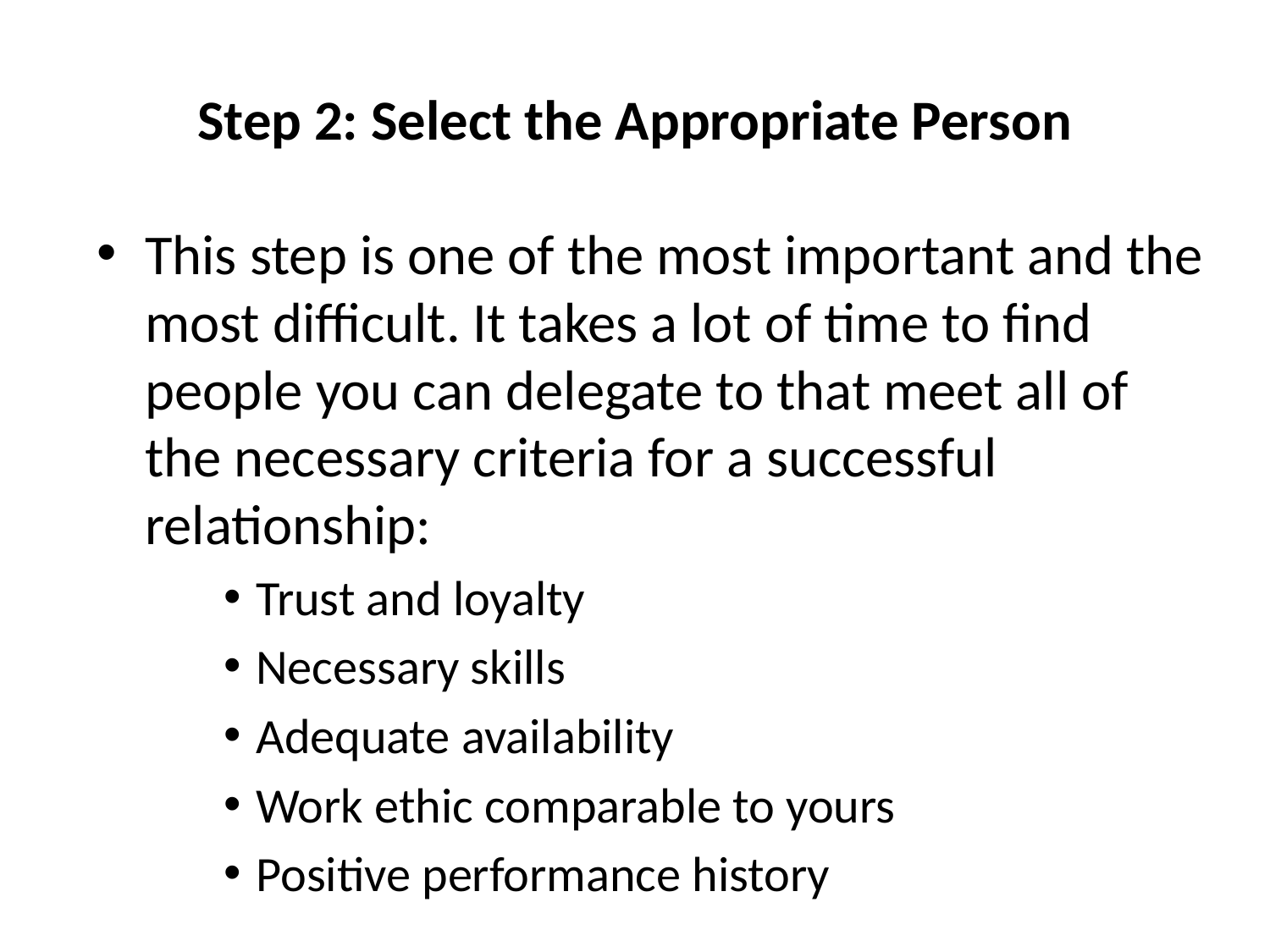

# Step 2: Select the Appropriate Person
This step is one of the most important and the most difficult. It takes a lot of time to find people you can delegate to that meet all of the necessary criteria for a successful relationship:
Trust and loyalty
Necessary skills
Adequate availability
Work ethic comparable to yours
Positive performance history